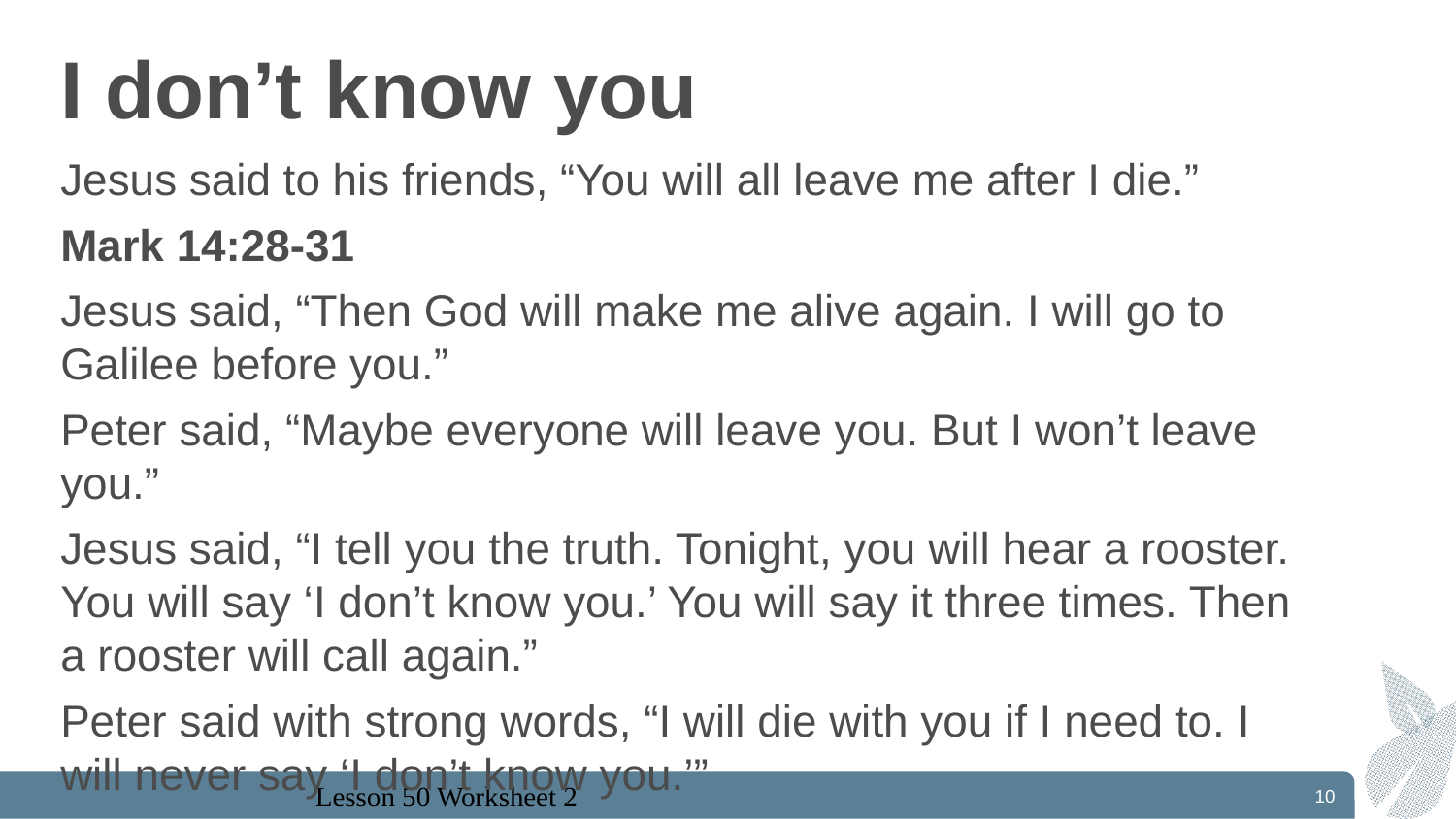

# I don’t know you
Jesus said to his friends, “You will all leave me after I die.”
Mark 14:28-31
Jesus said, “Then God will make me alive again. I will go to Galilee before you.”
Peter said, “Maybe everyone will leave you. But I won’t leave you.”
Jesus said, “I tell you the truth. Tonight, you will hear a rooster. You will say ‘I don’t know you.’ You will say it three times. Then a rooster will call again.”
Peter said with strong words, “I will die with you if I need to. I will never say ‘I don’t know you.’”
All Jesus’ friends said the same thing.
10
Lesson 50 Worksheet 2